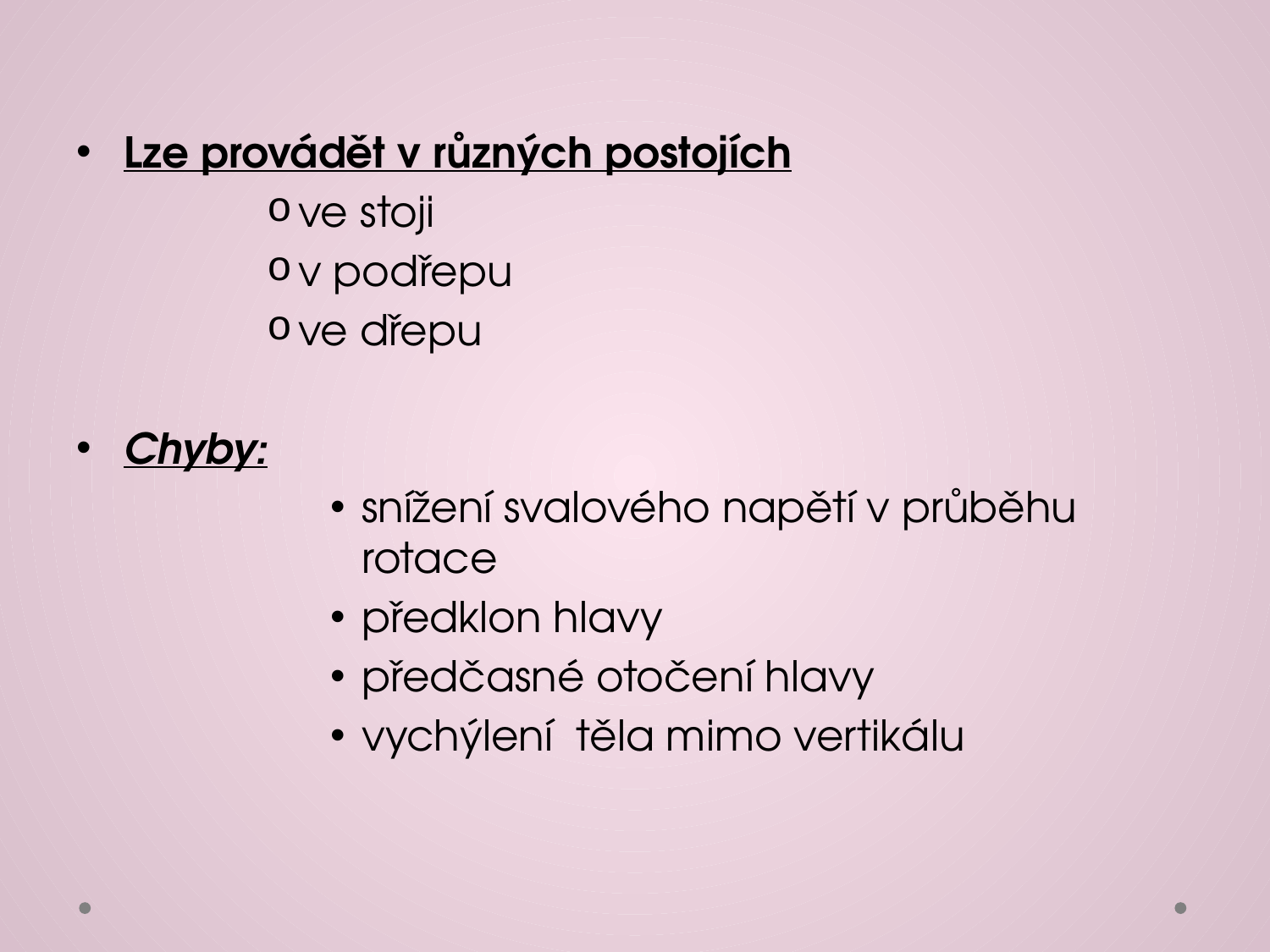

Lze provádět v různých postojích
ve stoji
v podřepu
ve dřepu

Chyby:
snížení svalového napětí v průběhu  rotace
předklon hlavy
předčasné otočení hlavy
vychýlení  těla mimo vertikálu